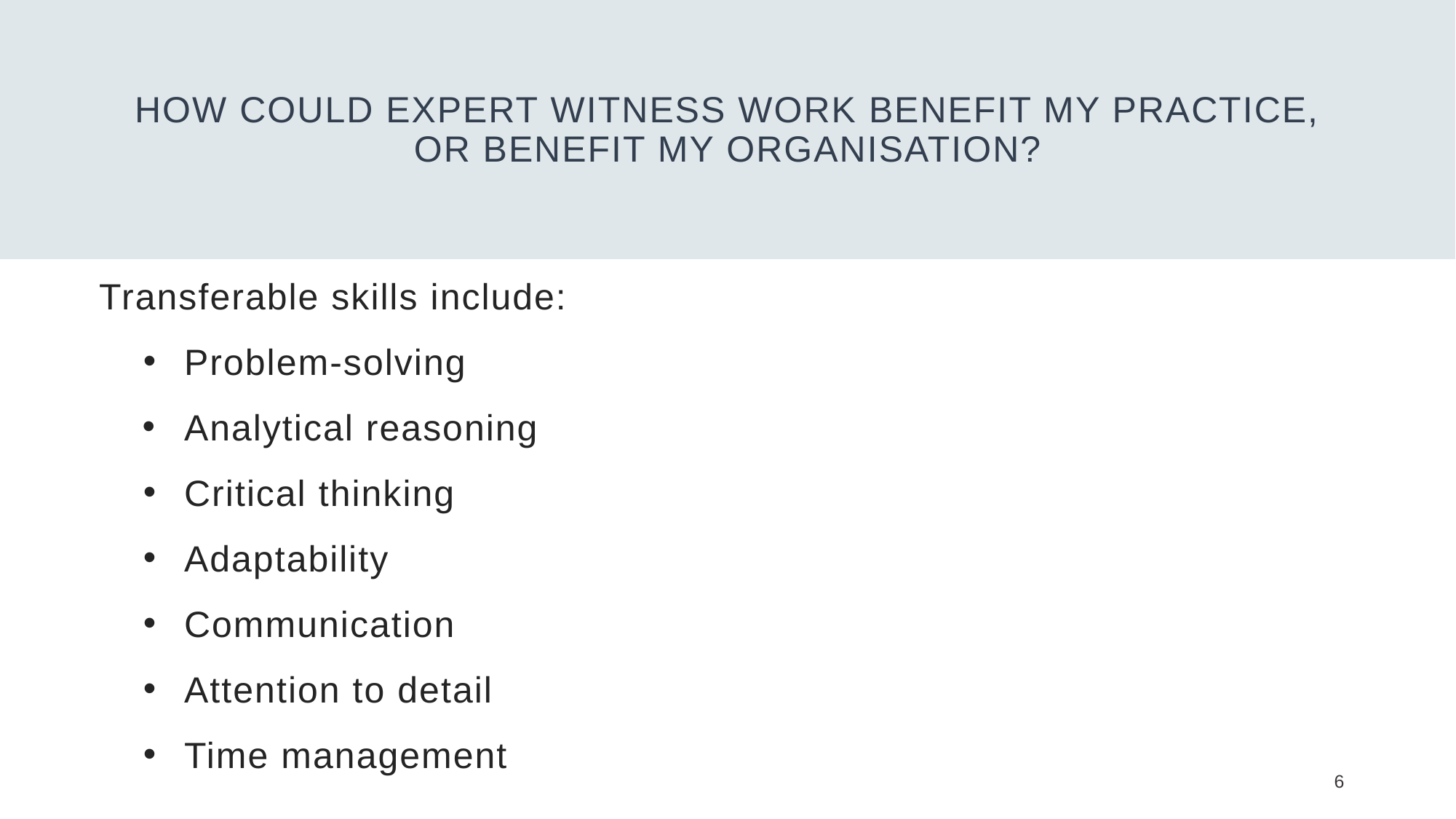

# How could Expert witness work benefit my practice, or benefit my organisation?
Transferable skills include:

Problem-solving

Analytical reasoning

Critical thinking

Adaptability

Communication

Attention to detail

Time management

6